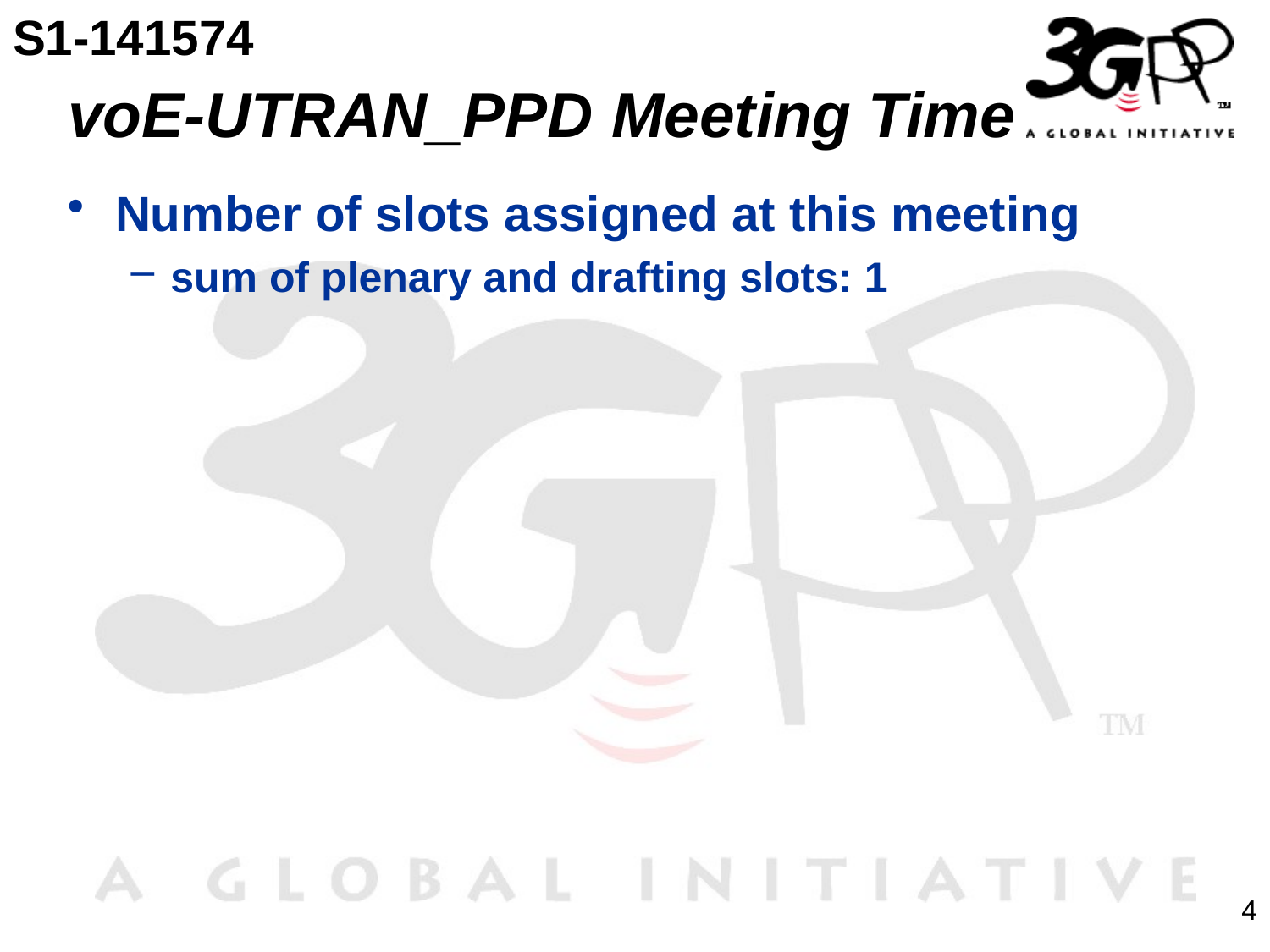

S1-141574
# voE-UTRAN_PPD Meeting Time
Number of slots assigned at this meeting
sum of plenary and drafting slots: 1
4